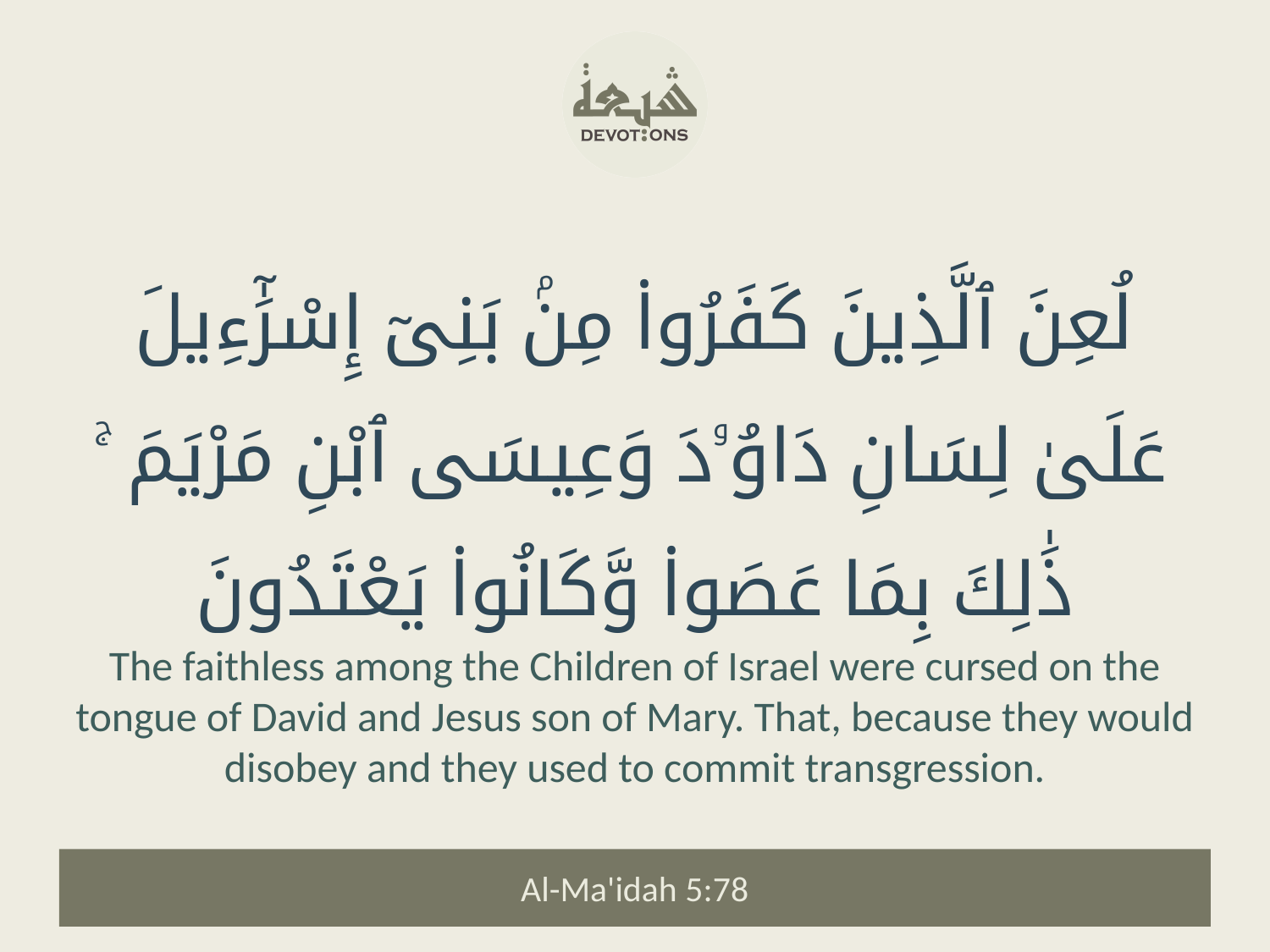

لُعِنَ ٱلَّذِينَ كَفَرُوا۟ مِنۢ بَنِىٓ إِسْرَٰٓءِيلَ عَلَىٰ لِسَانِ دَاوُۥدَ وَعِيسَى ٱبْنِ مَرْيَمَ ۚ ذَٰلِكَ بِمَا عَصَوا۟ وَّكَانُوا۟ يَعْتَدُونَ
The faithless among the Children of Israel were cursed on the tongue of David and Jesus son of Mary. That, because they would disobey and they used to commit transgression.
Al-Ma'idah 5:78